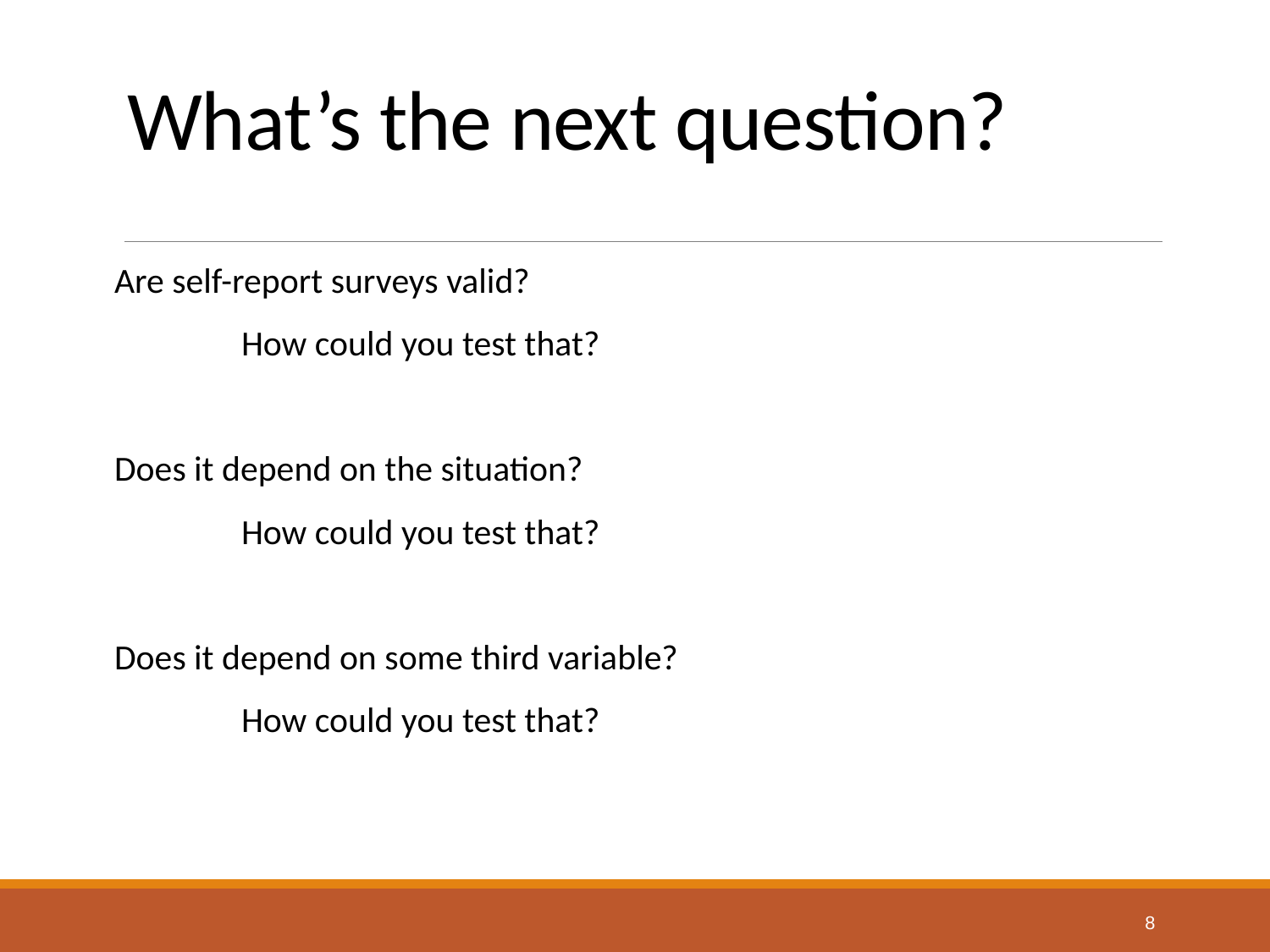

# What’s the next question?
Are self-report surveys valid?
	How could you test that?

Does it depend on the situation?
	How could you test that?

Does it depend on some third variable?
	How could you test that?
8